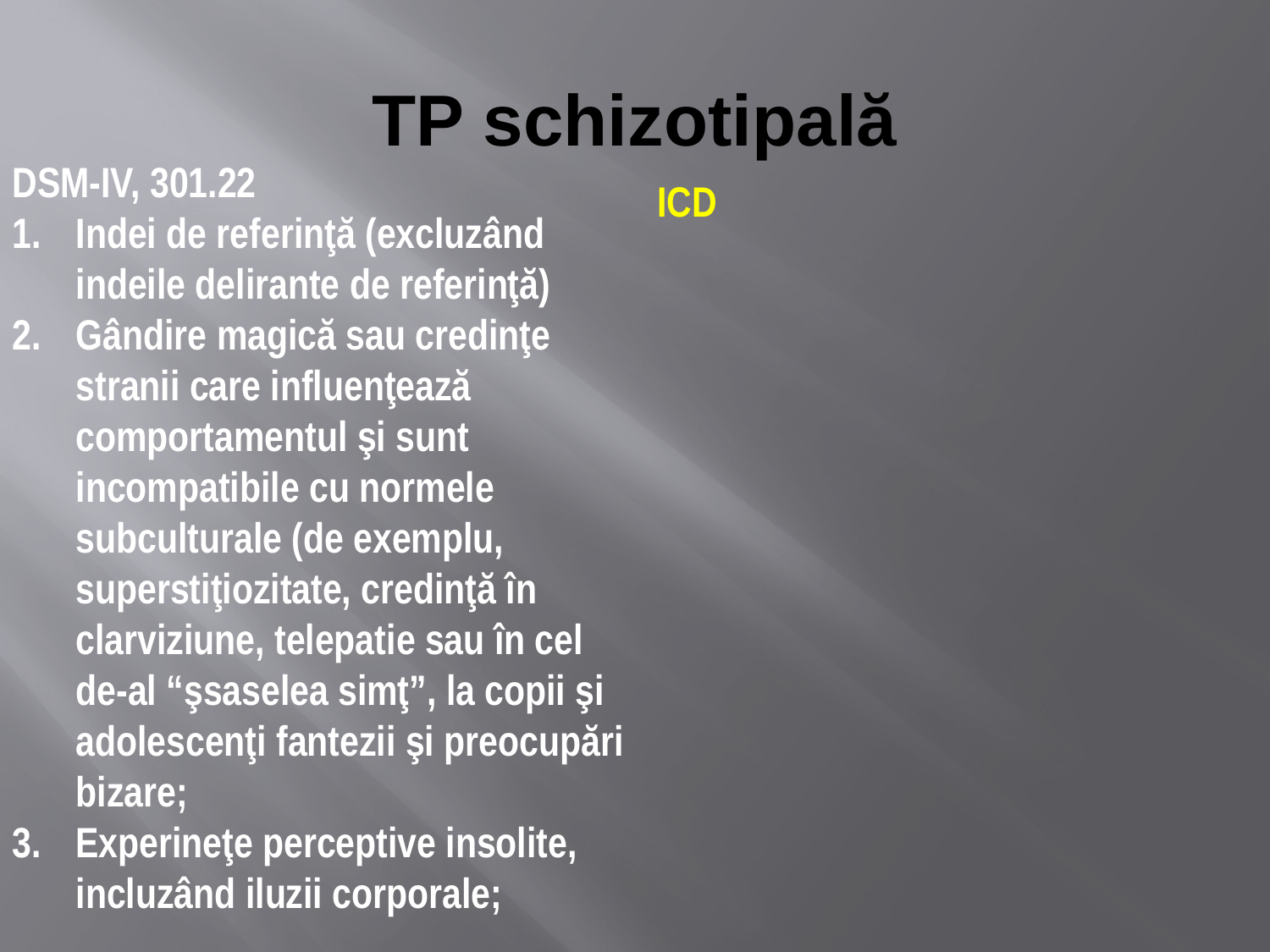

# TP schizotipală
DSM-IV, 301.22
Indei de referinţă (excluzând indeile delirante de referinţă)
Gândire magică sau credinţe stranii care influenţează comportamentul şi sunt incompatibile cu normele subculturale (de exemplu, superstiţiozitate, credinţă în clarviziune, telepatie sau în cel de-al “şsaselea simţ”, la copii şi adolescenţi fantezii şi preocupări bizare;
Experineţe perceptive insolite, incluzând iluzii corporale;
ICD